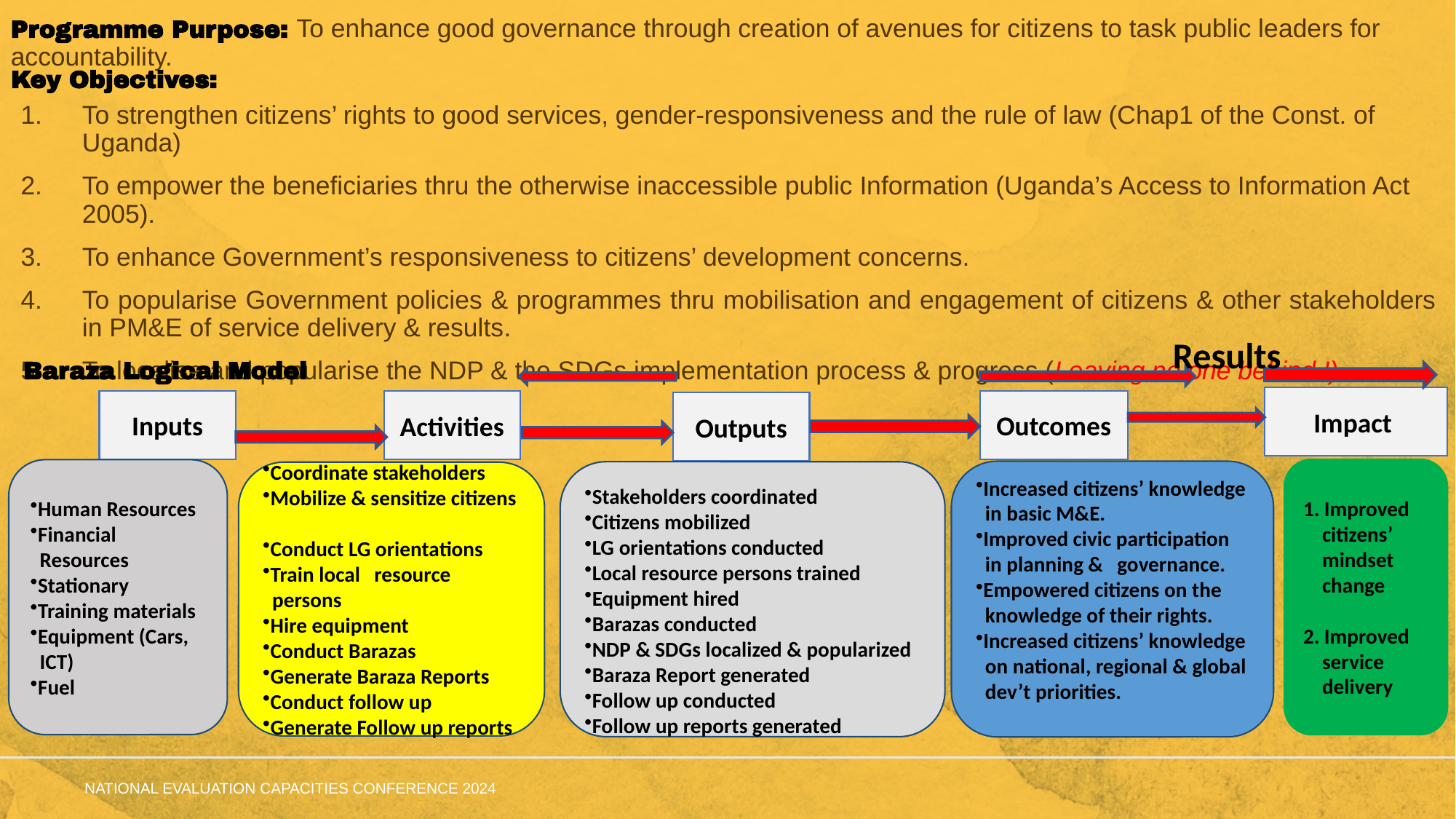

Programme Purpose: To enhance good governance through creation of avenues for citizens to task public leaders for accountability.
Key Objectives:
To strengthen citizens’ rights to good services, gender-responsiveness and the rule of law (Chap1 of the Const. of Uganda)
To empower the beneficiaries thru the otherwise inaccessible public Information (Uganda’s Access to Information Act 2005).
To enhance Government’s responsiveness to citizens’ development concerns.
To popularise Government policies & programmes thru mobilisation and engagement of citizens & other stakeholders in PM&E of service delivery & results.
To localise and popularise the NDP & the SDGs implementation process & progress (Leaving no one behind !)
Results
# Baraza Logical Model

Impact
Inputs
Outcomes
Activities
Outputs

1. Improved
    citizens’
    mindset
    change

2. Improved
    service
    delivery
Human Resources
Financial
  Resources
Stationary
Training materials
Equipment (Cars,
  ICT)
Fuel
Increased citizens’ knowledge
  in basic M&E.
Improved civic participation
  in planning &   governance.
Empowered citizens on the
  knowledge of their rights.
Increased citizens’ knowledge
  on national, regional & global
  dev’t priorities.

Stakeholders coordinated
Citizens mobilized
LG orientations conducted
Local resource persons trained
Equipment hired
Barazas conducted
NDP & SDGs localized & popularized
Baraza Report generated
Follow up conducted
Follow up reports generated
Coordinate stakeholders
Mobilize & sensitize citizens
Conduct LG orientations
Train local   resource
  persons
Hire equipment
Conduct Barazas
Generate Baraza Reports
Conduct follow up
Generate Follow up reports